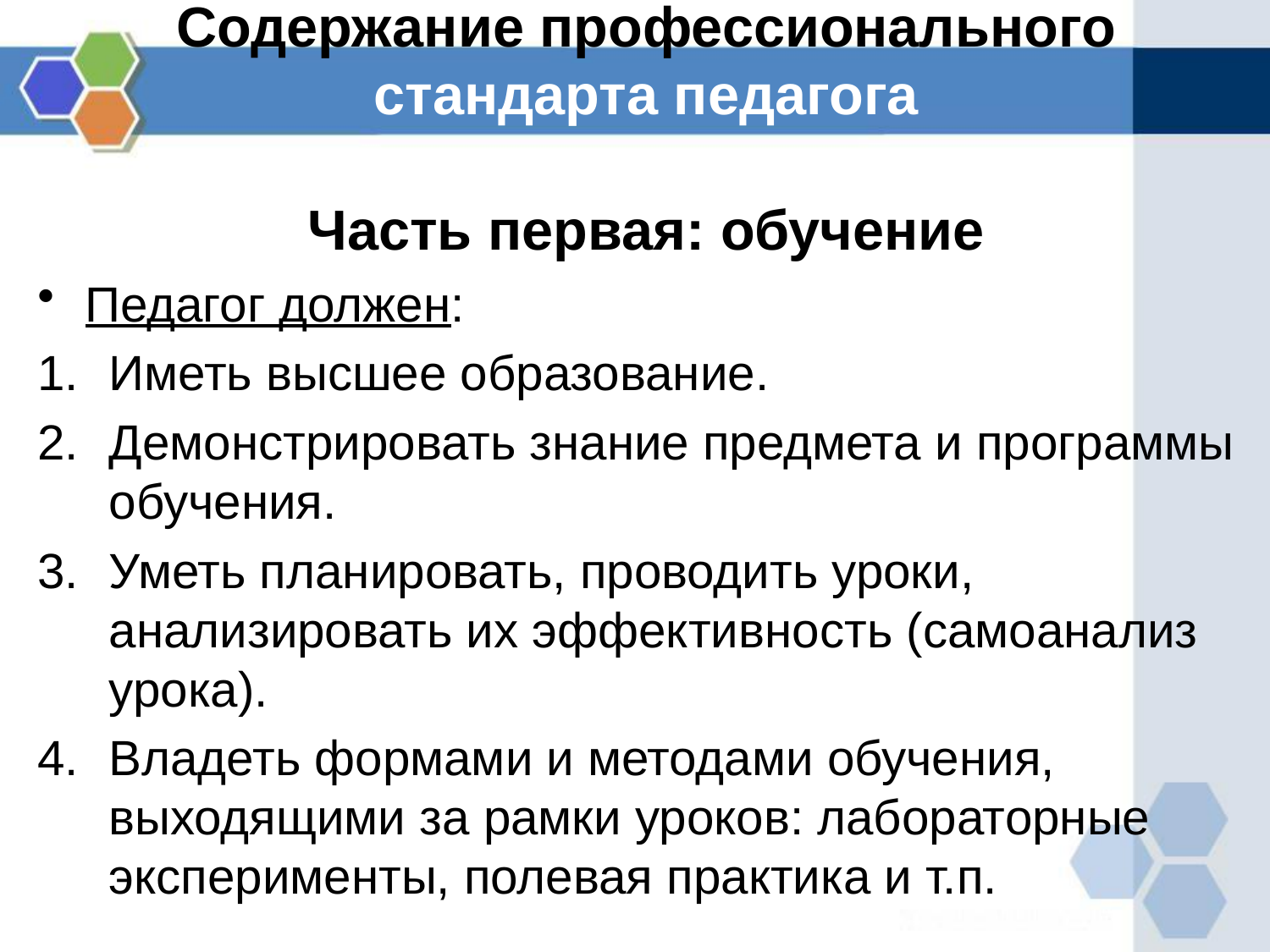

# Содержание профессионального стандарта педагога Часть первая: обучение
Педагог должен:
Иметь высшее образование.
Демонстрировать знание предмета и программы обучения.
Уметь планировать, проводить уроки, анализировать их эффективность (самоанализ урока).
Владеть формами и методами обучения, выходящими за рамки уроков: лабораторные эксперименты, полевая практика и т.п.